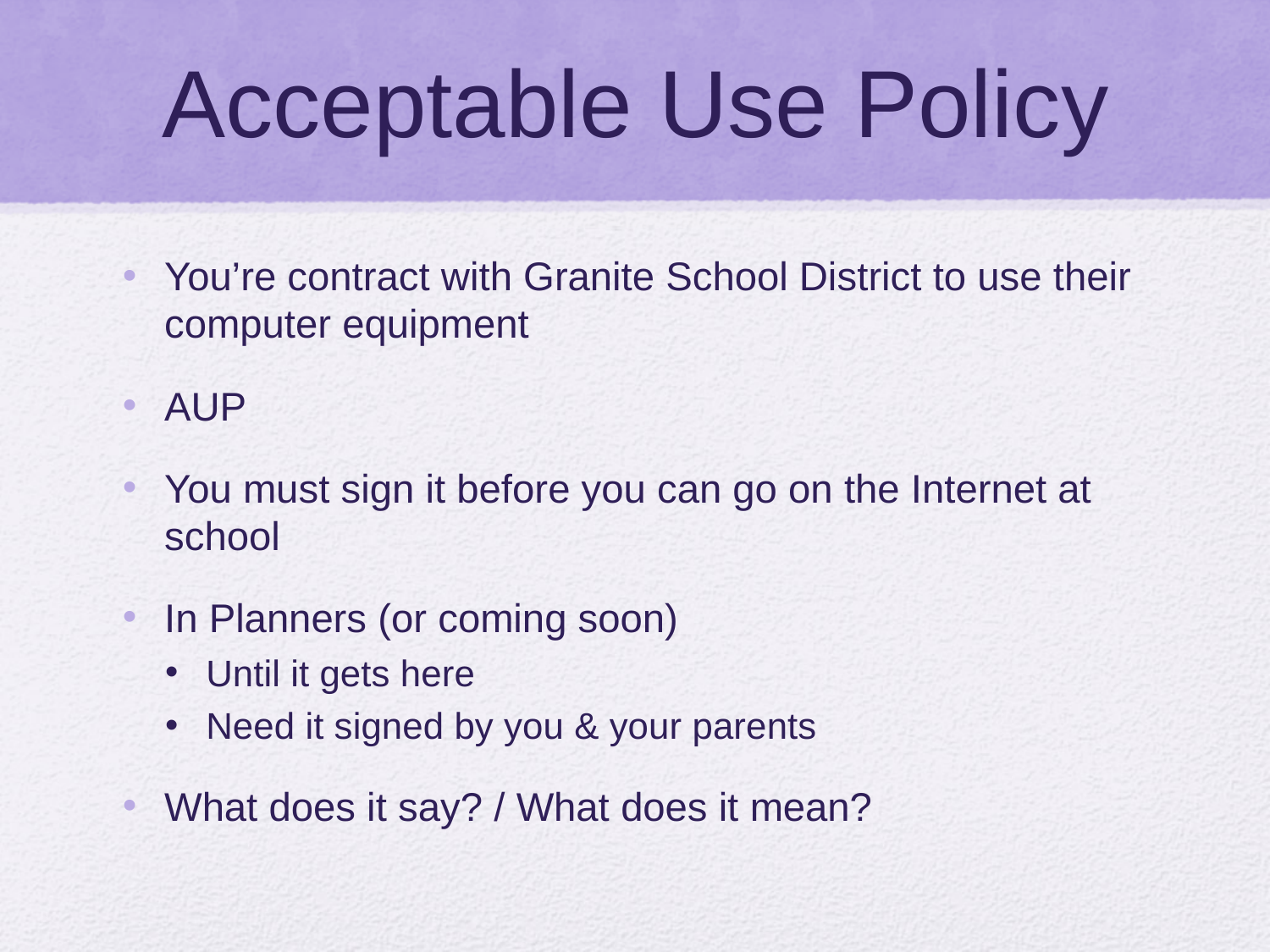

# Acceptable Use Policy
You’re contract with Granite School District to use their computer equipment
AUP
You must sign it before you can go on the Internet at school
In Planners (or coming soon)
Until it gets here
Need it signed by you & your parents
What does it say? / What does it mean?